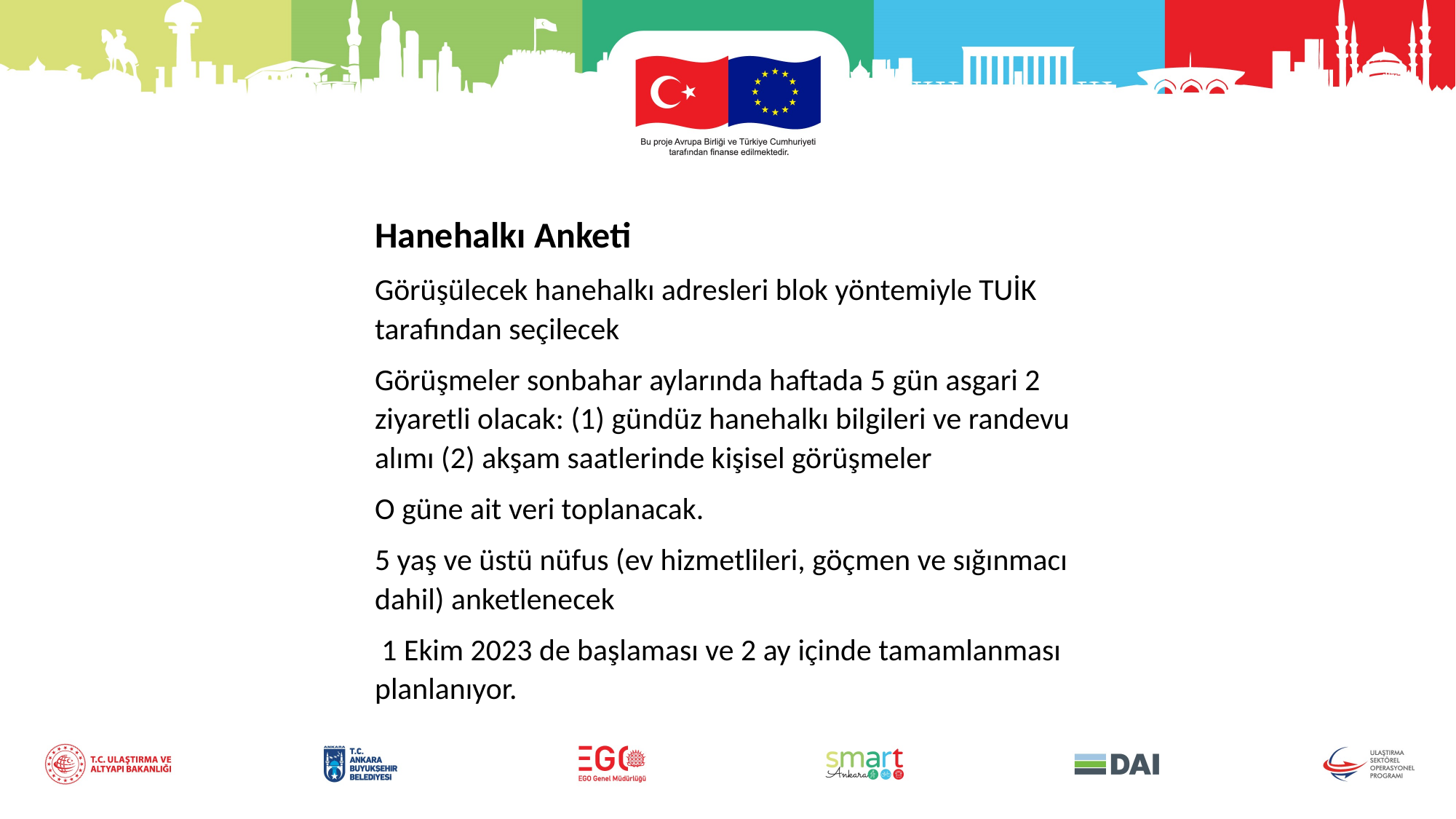

Hanehalkı Anketi
Görüşülecek hanehalkı adresleri blok yöntemiyle TUİK tarafından seçilecek
Görüşmeler sonbahar aylarında haftada 5 gün asgari 2 ziyaretli olacak: (1) gündüz hanehalkı bilgileri ve randevu alımı (2) akşam saatlerinde kişisel görüşmeler
O güne ait veri toplanacak.
5 yaş ve üstü nüfus (ev hizmetlileri, göçmen ve sığınmacı dahil) anketlenecek
 1 Ekim 2023 de başlaması ve 2 ay içinde tamamlanması planlanıyor.